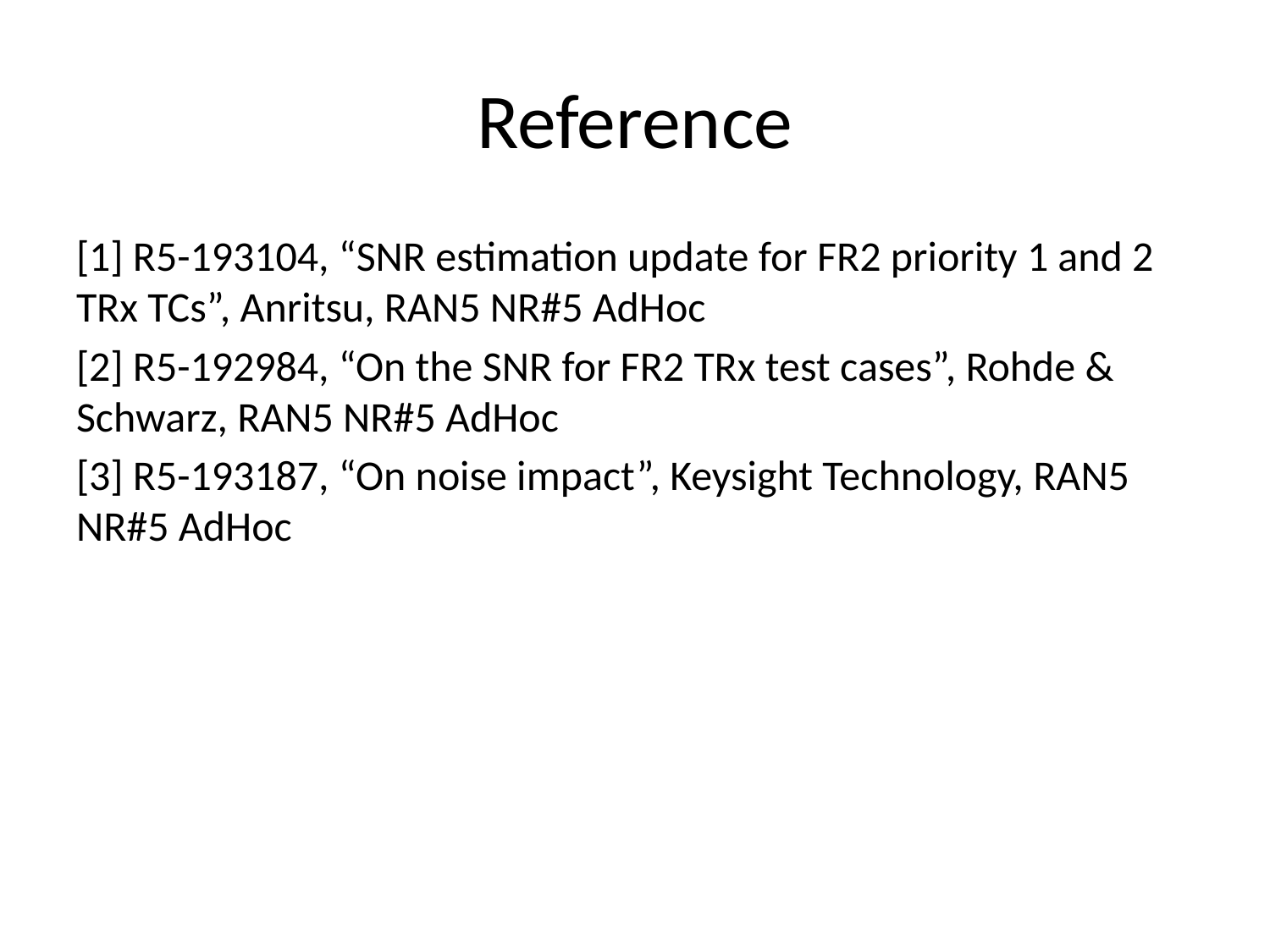

# Reference
[1] R5-193104, “SNR estimation update for FR2 priority 1 and 2 TRx TCs”, Anritsu, RAN5 NR#5 AdHoc
[2] R5-192984, “On the SNR for FR2 TRx test cases”, Rohde & Schwarz, RAN5 NR#5 AdHoc
[3] R5-193187, “On noise impact”, Keysight Technology, RAN5 NR#5 AdHoc